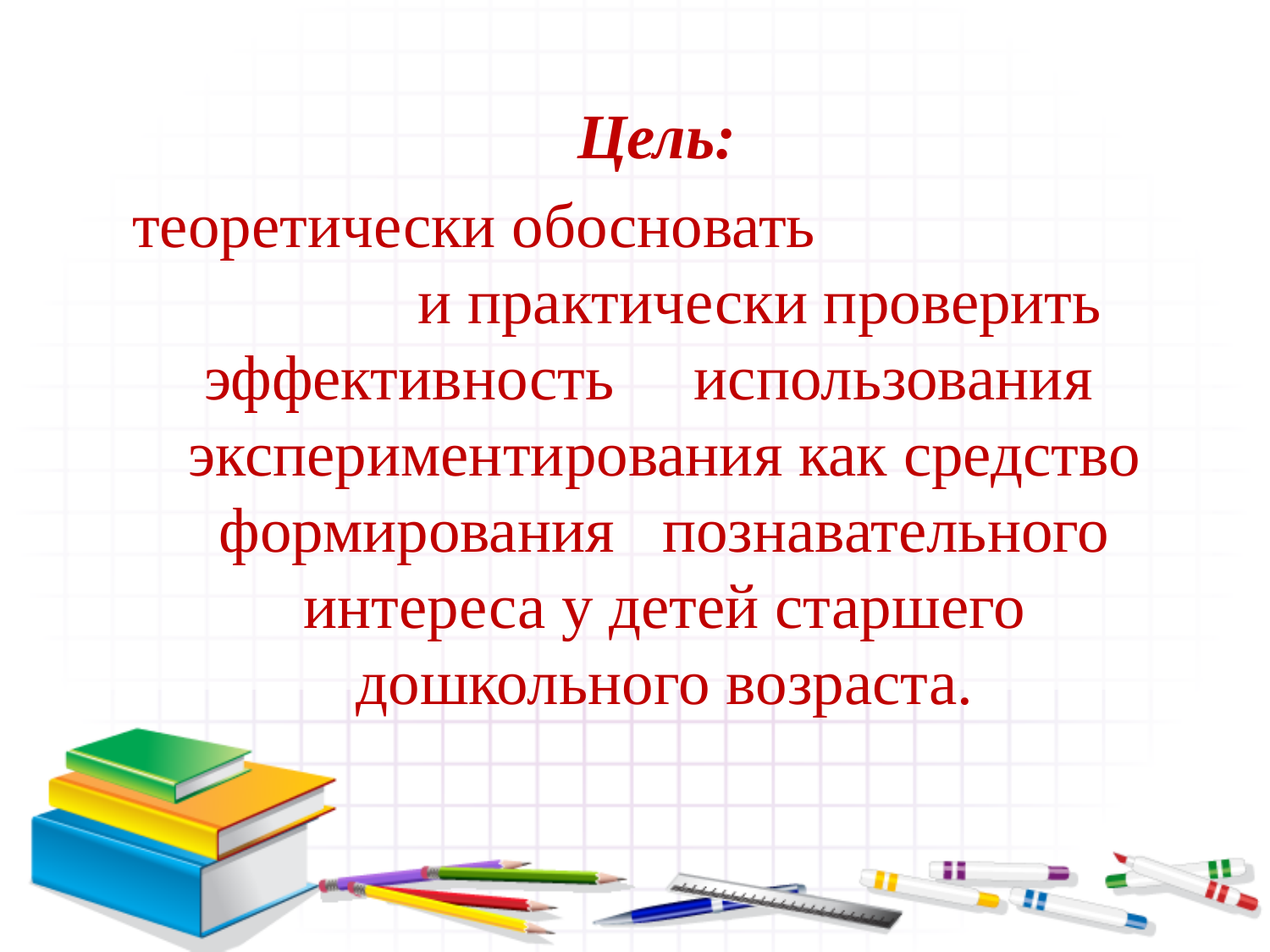

Цель:
теоретически обосновать                                     и практически проверить эффективность     использования   экспериментирования как средство формирования   познавательного интереса у детей старшего дошкольного возраста.